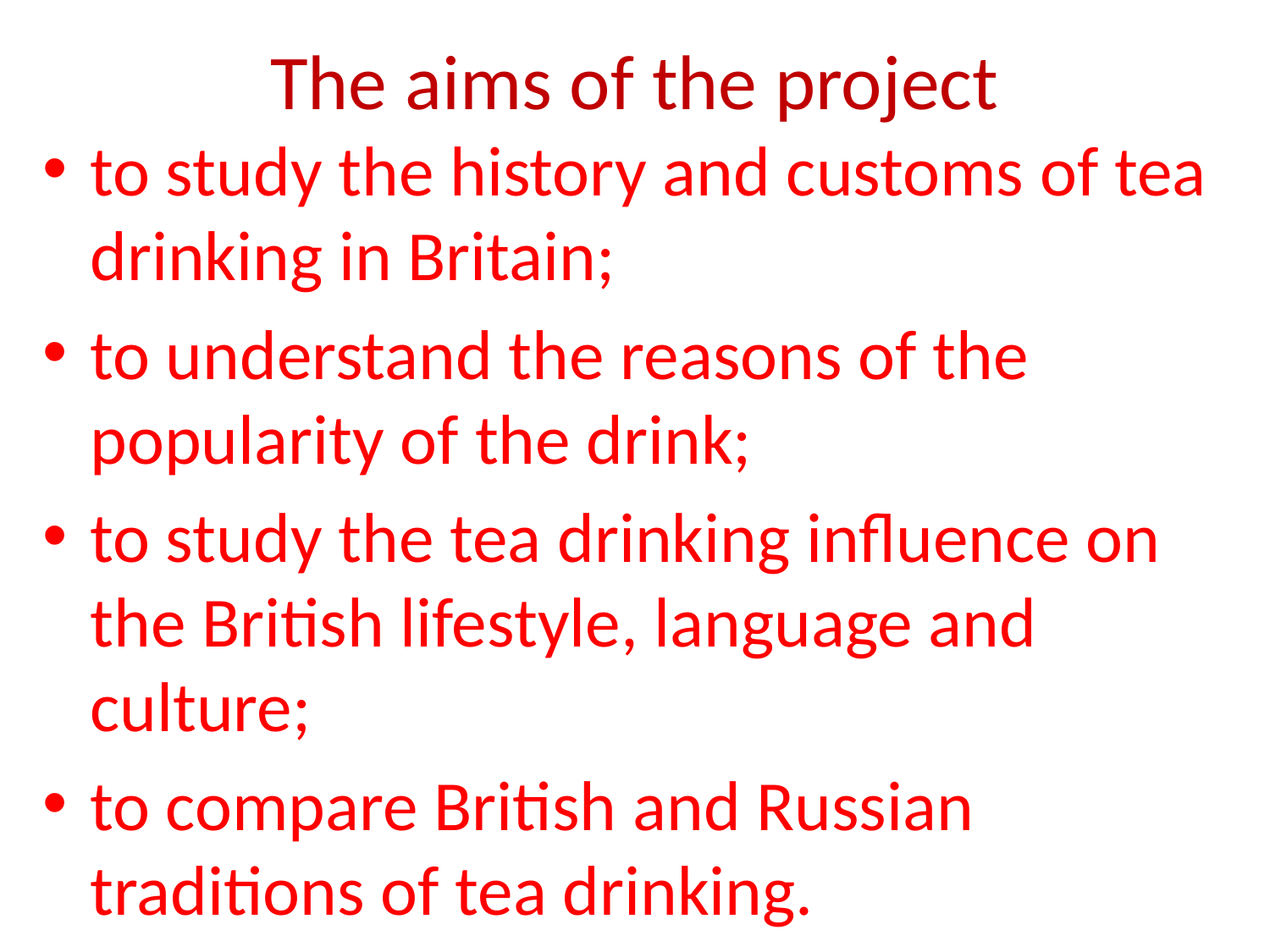

# The aims of the project
to study the history and customs of tea drinking in Britain;
to understand the reasons of the popularity of the drink;
to study the tea drinking influence on the British lifestyle, language and culture;
to compare British and Russian traditions of tea drinking.